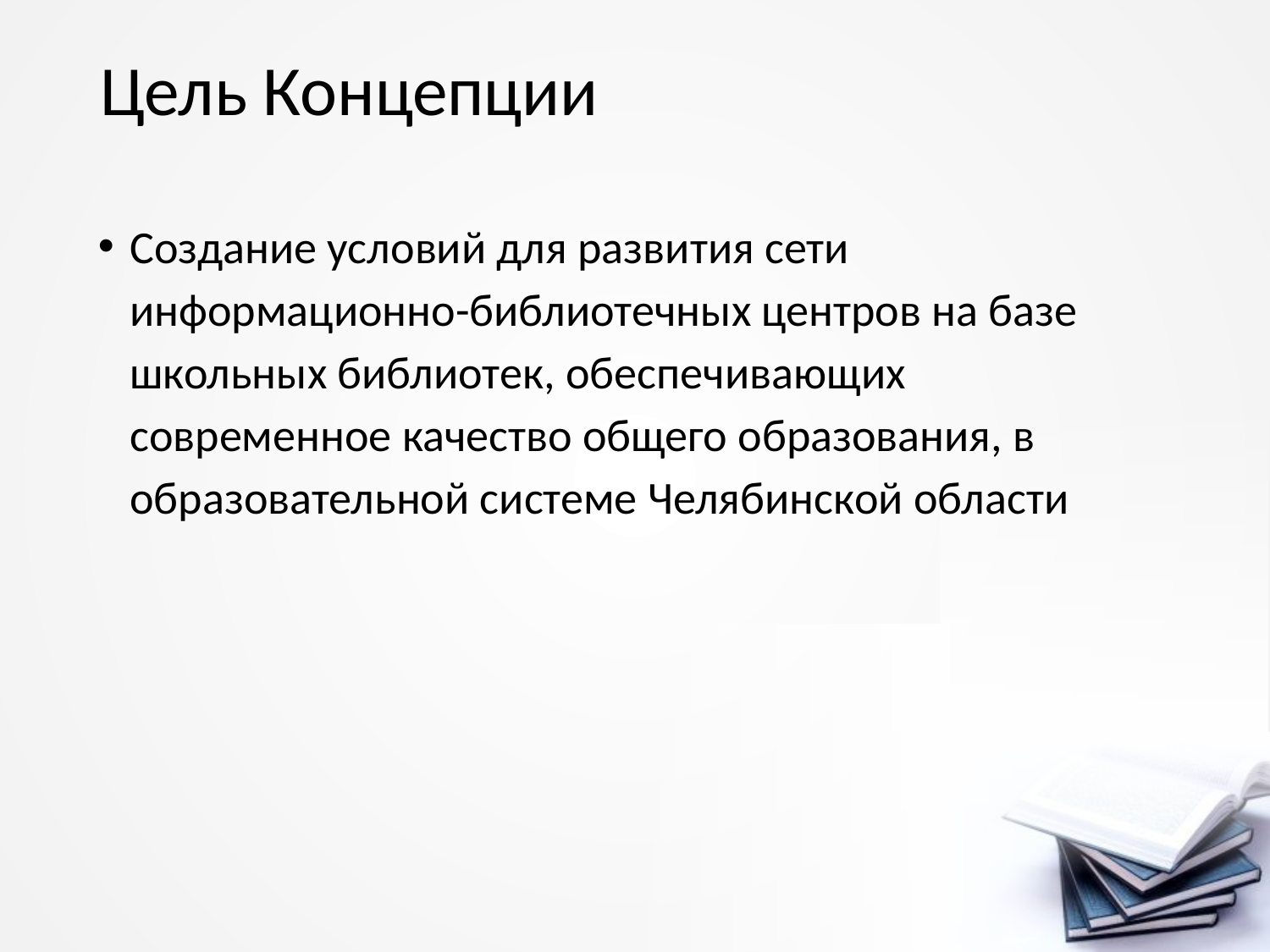

# Цель Концепции
Создание условий для развития сети информационно-библиотечных центров на базе школьных библиотек, обеспечивающих современное качество общего образования, в образовательной системе Челябинской области